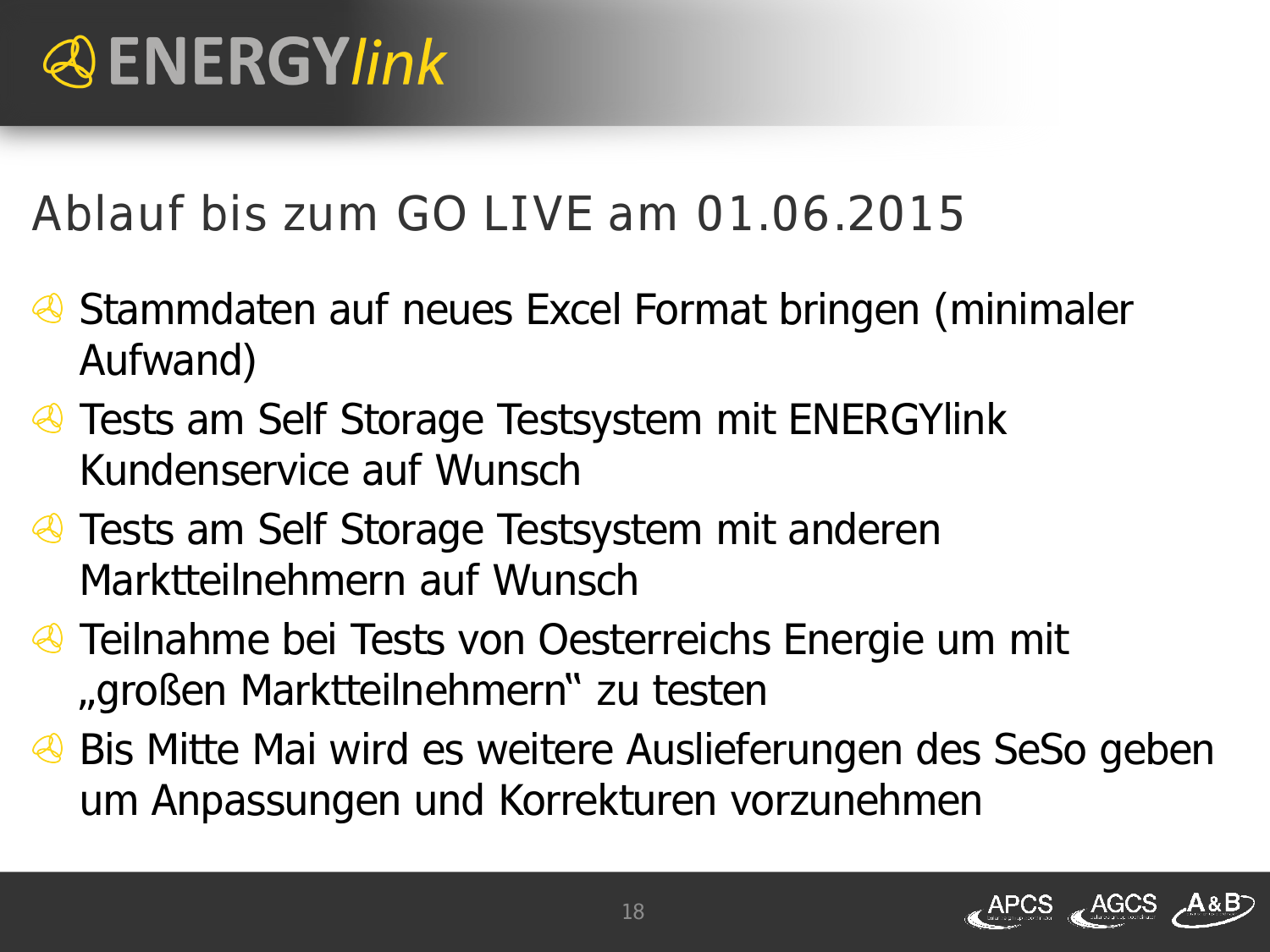

# Ablauf bis zum GO LIVE am 01.06.2015
Stammdaten auf neues Excel Format bringen (minimaler Aufwand)
Tests am Self Storage Testsystem mit ENERGYlink Kundenservice auf Wunsch
Tests am Self Storage Testsystem mit anderen Marktteilnehmern auf Wunsch
Teilnahme bei Tests von Oesterreichs Energie um mit „großen Marktteilnehmern“ zu testen
Bis Mitte Mai wird es weitere Auslieferungen des SeSo geben um Anpassungen und Korrekturen vorzunehmen

18